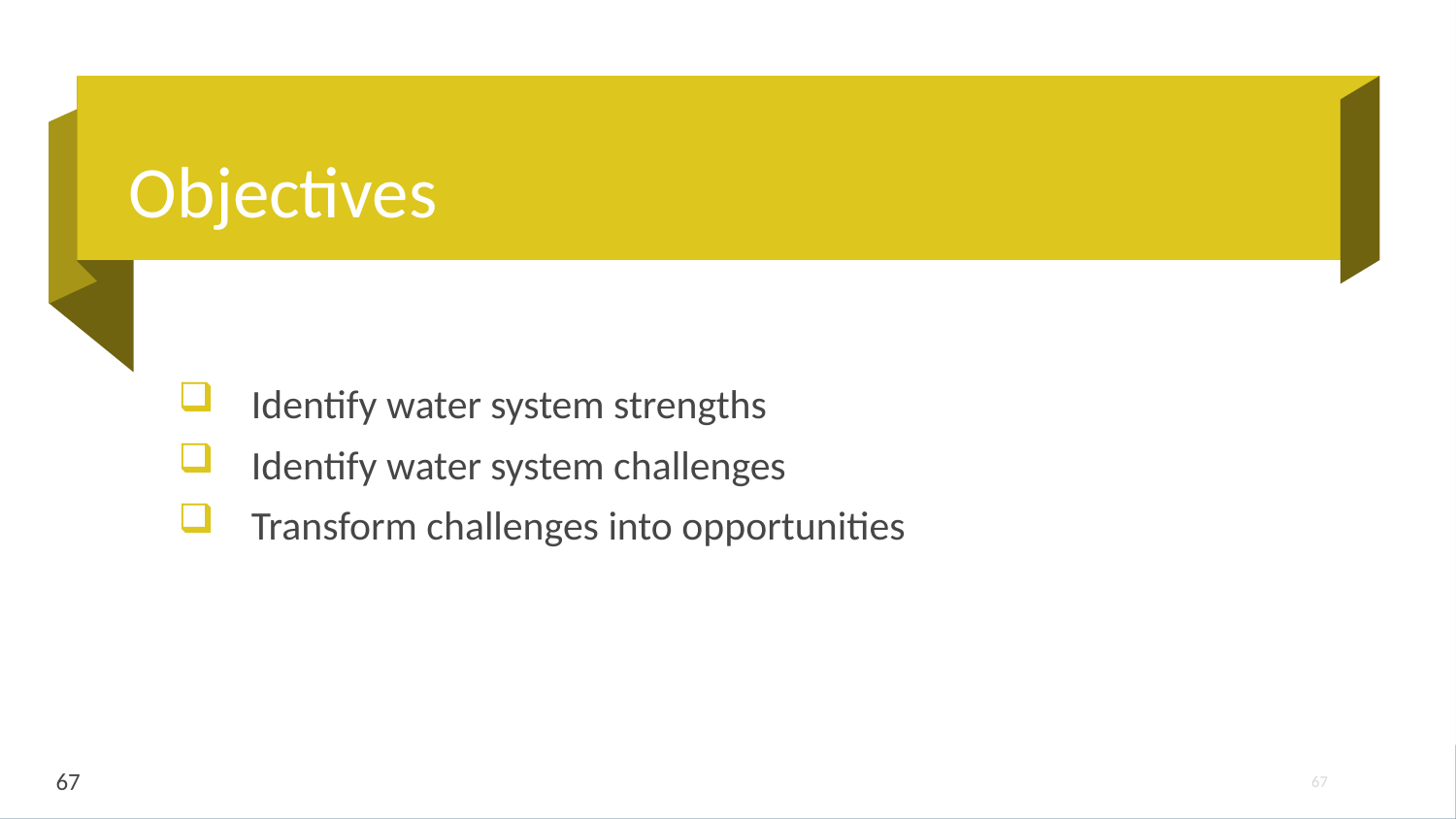

# Objectives

Identify water system strengths
Identify water system challenges
Transform challenges into opportunities
67
67